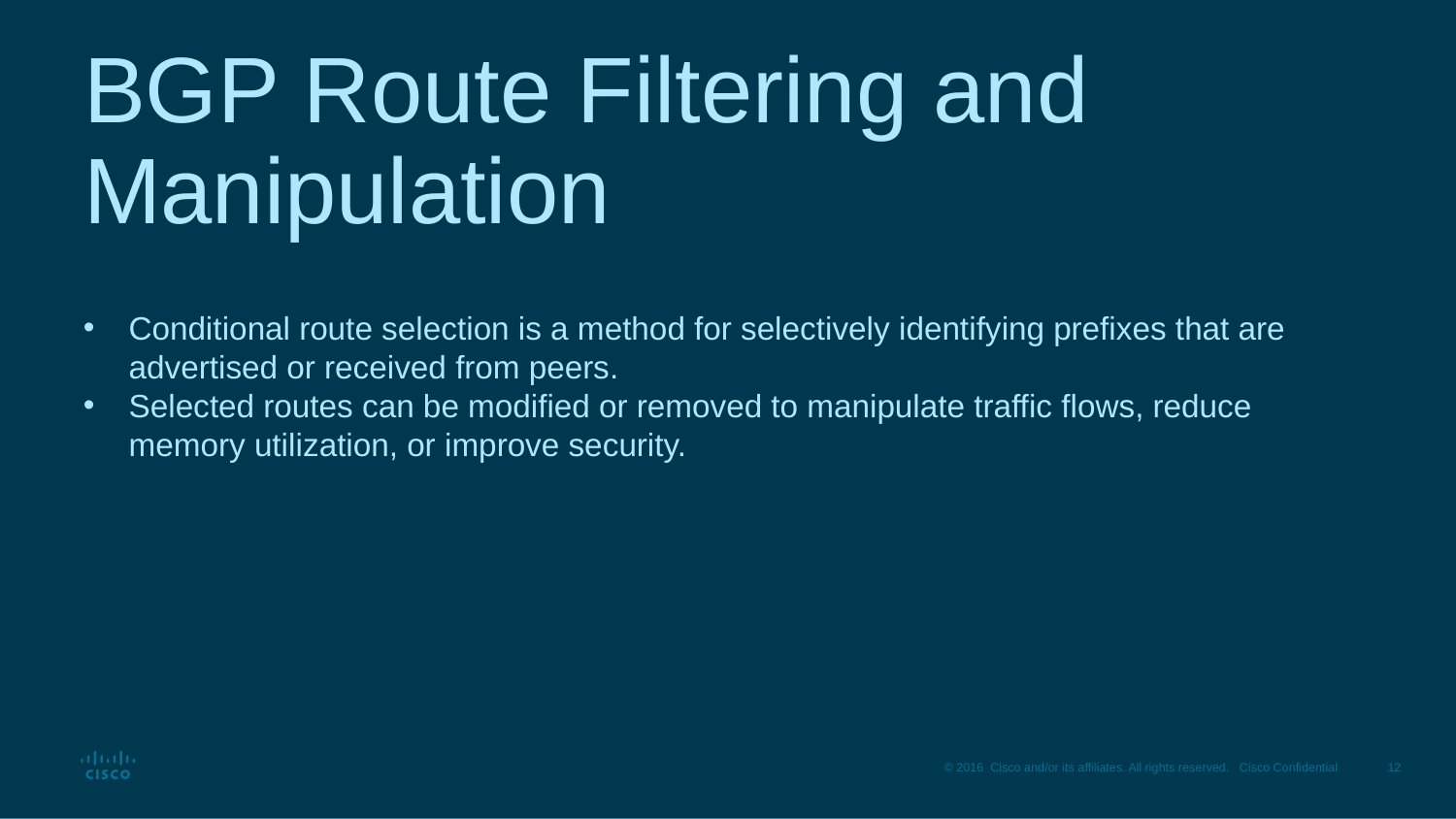

# BGP Route Filtering and Manipulation
Conditional route selection is a method for selectively identifying prefixes that are advertised or received from peers.
Selected routes can be modified or removed to manipulate traffic flows, reduce memory utilization, or improve security.